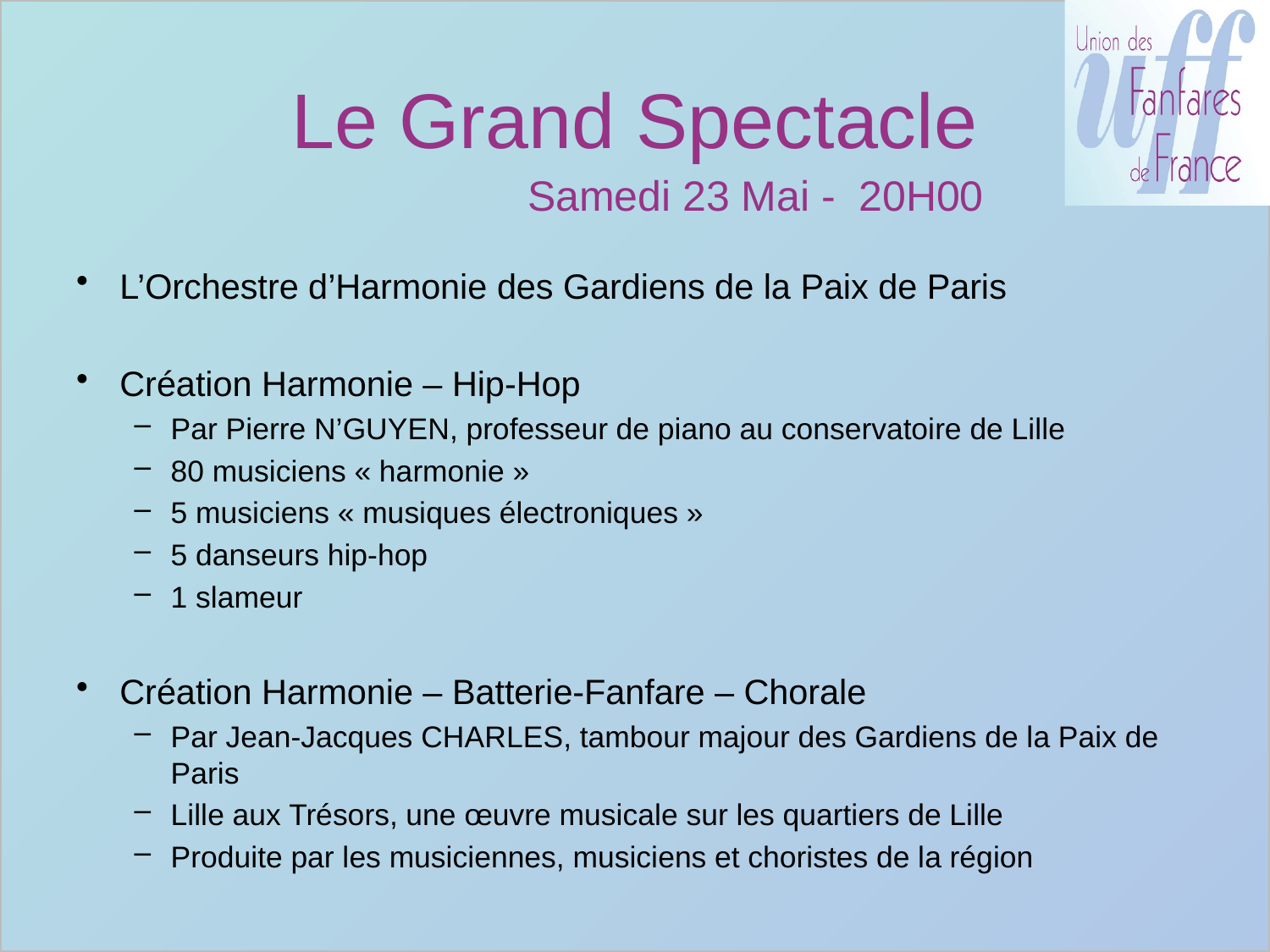

# Le Grand Spectacle
Samedi 23 Mai -  20H00
L’Orchestre d’Harmonie des Gardiens de la Paix de Paris

Création Harmonie – Hip-Hop
Par Pierre N’GUYEN, professeur de piano au conservatoire de Lille
80 musiciens « harmonie »
5 musiciens « musiques électroniques »
5 danseurs hip-hop
1 slameur

Création Harmonie – Batterie-Fanfare – Chorale
Par Jean-Jacques CHARLES, tambour majour des Gardiens de la Paix de Paris
Lille aux Trésors, une œuvre musicale sur les quartiers de Lille
Produite par les musiciennes, musiciens et choristes de la région